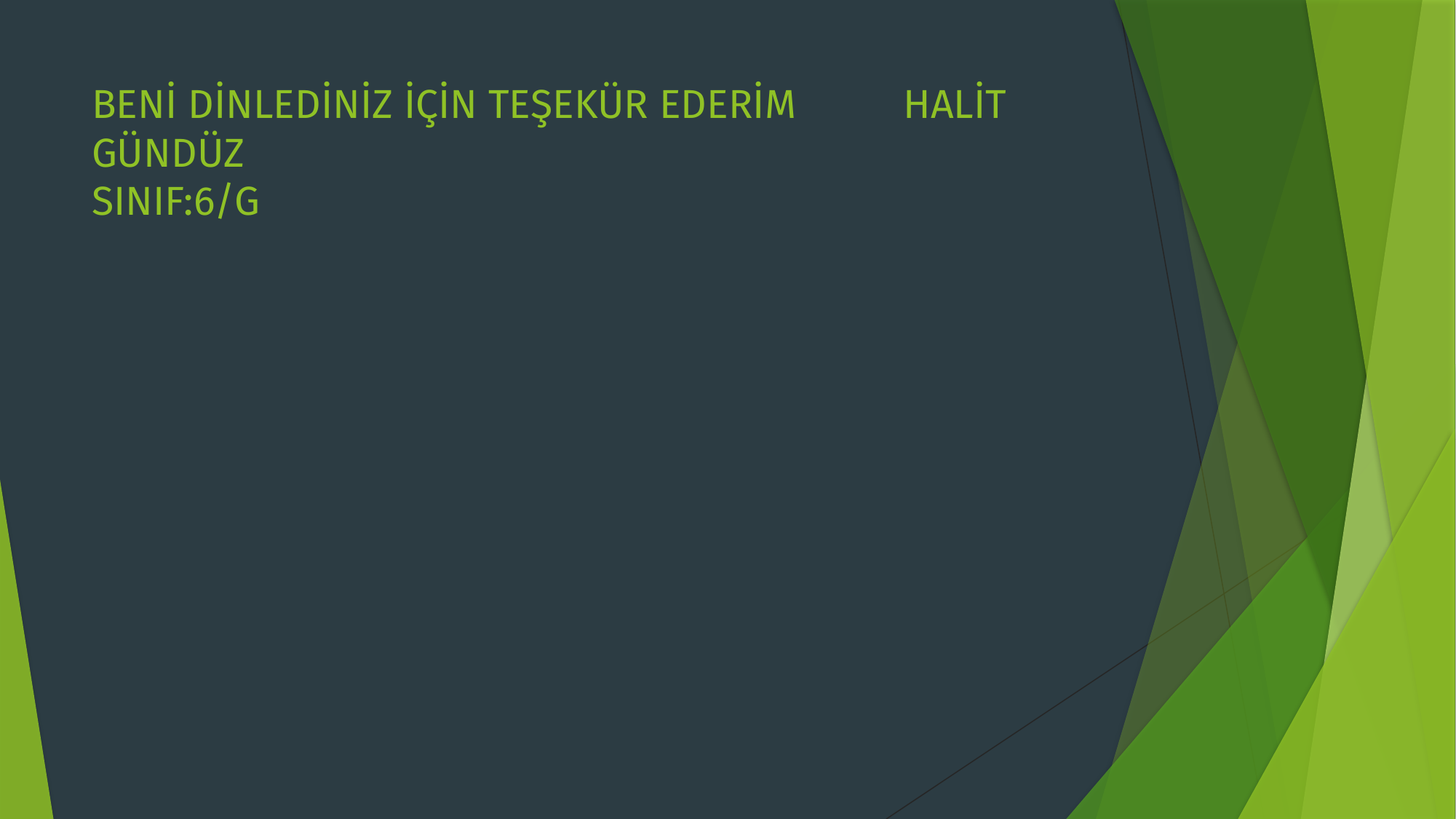

# BENİ DİNLEDİNİZ İÇİN TEŞEKÜR EDERİM          HALİT GÜNDÜZ SINIF:6/G